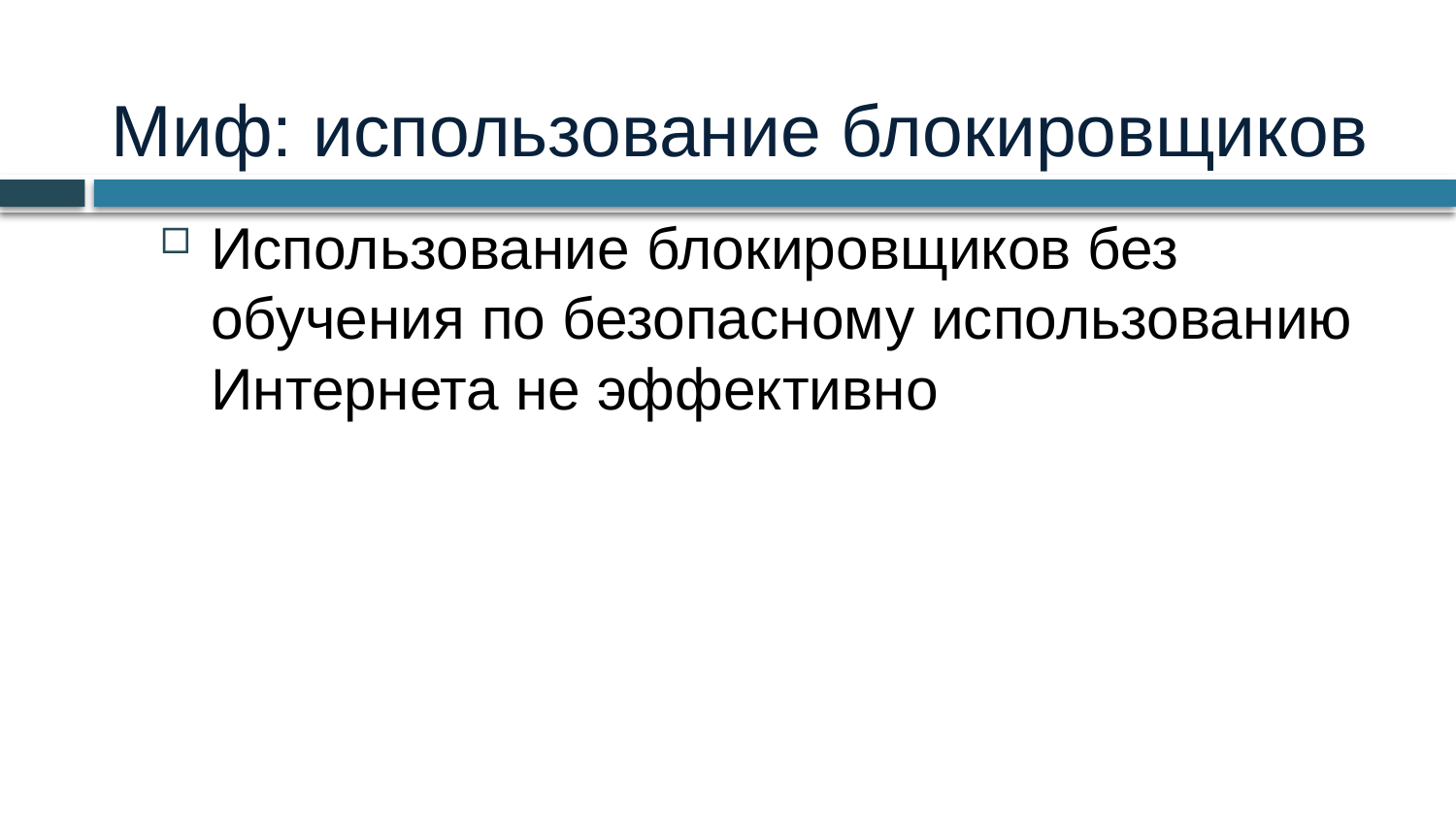

# Миф: использование блокировщиков
Использование блокировщиков без обучения по безопасному использованию Интернета не эффективно